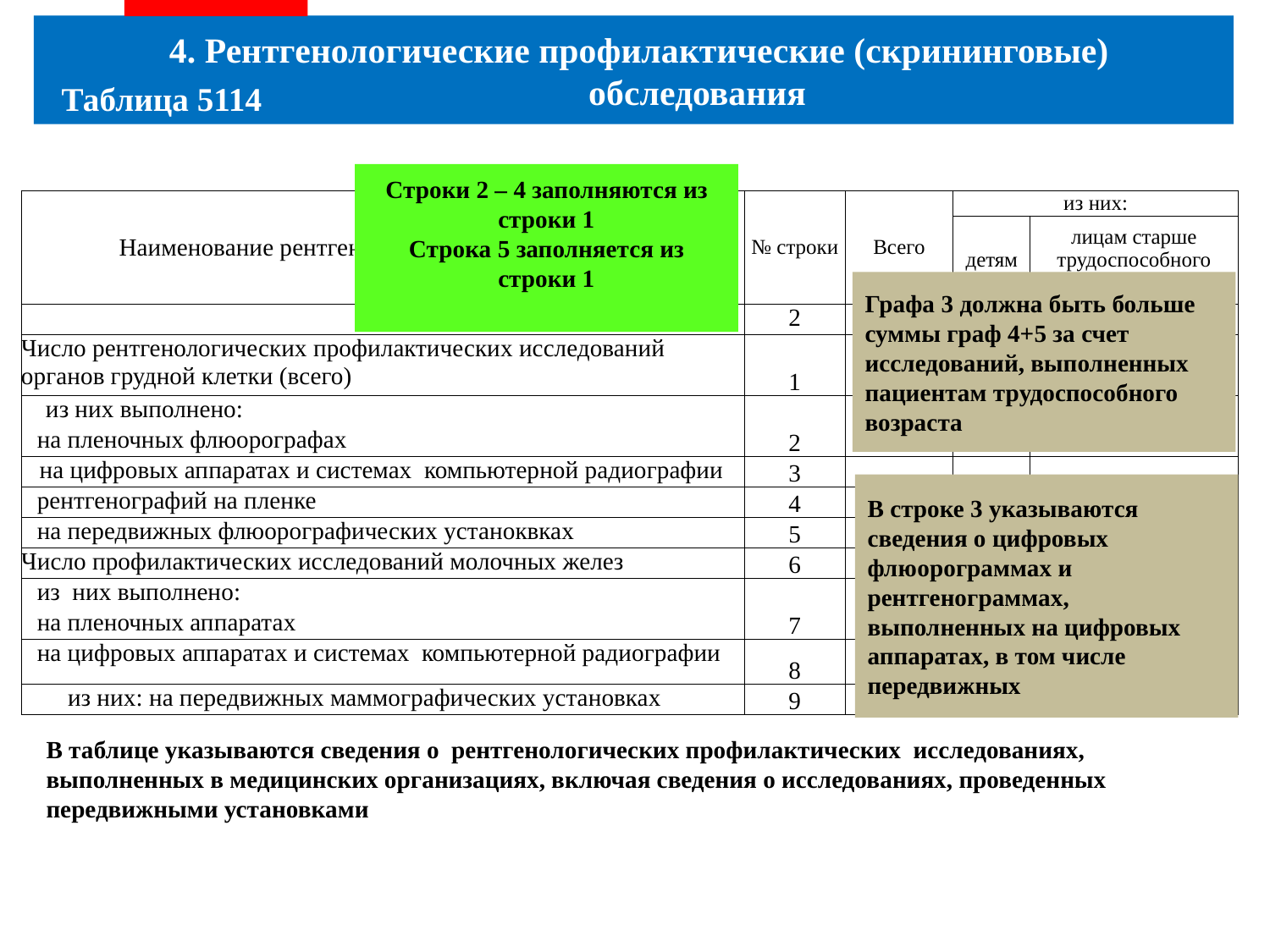

4. Рентгенологические профилактические (скрининговые) обследования
# Таблица 5114
Строки 2 – 4 заполняются из строки 1
Строка 5 заполняется из строки 1

| Наименование рентгенологических исследований | № строки | Всего | из них: |  |
| --- | --- | --- | --- | --- |
|  |  |  | детям | лицам старше трудоспособного возраста |
| 1 | 2 | 3 | 4 | 5 |
| Число рентгенологических профилактических исследований органов грудной клетки (всего) | 1 |  |  |  |
| из них выполнено: | 2 |  |  |  |
| на пленочных флюорографах |  |  |  |  |
| на цифровых аппаратах и системах компьютерной радиографии | 3 |  |  |  |
| рентгенографий на пленке | 4 |  |  |  |
| на передвижных флюорографических устаноквках | 5 |  |  |  |
| Число профилактических исследований молочных желез | 6 |  |  |  |
| из них выполнено: | 7 |  |  |  |
| на пленочных аппаратах |  |  |  |  |
| на цифровых аппаратах и системах компьютерной радиографии | 8 |  |  |  |
| из них: на передвижных маммографических установках | 9 |  |  |  |

Графа 3 должна быть больше суммы граф 4+5 за счет исследований, выполненных пациентам трудоспособного возраста
В строке 3 указываются сведения о цифровых флюорограммах и рентгенограммах, выполненных на цифровых аппаратах, в том числе передвижных
В таблице указываются сведения о  рентгенологических профилактических  исследованиях, выполненных в медицинских организациях, включая сведения о исследованиях, проведенных передвижными установками